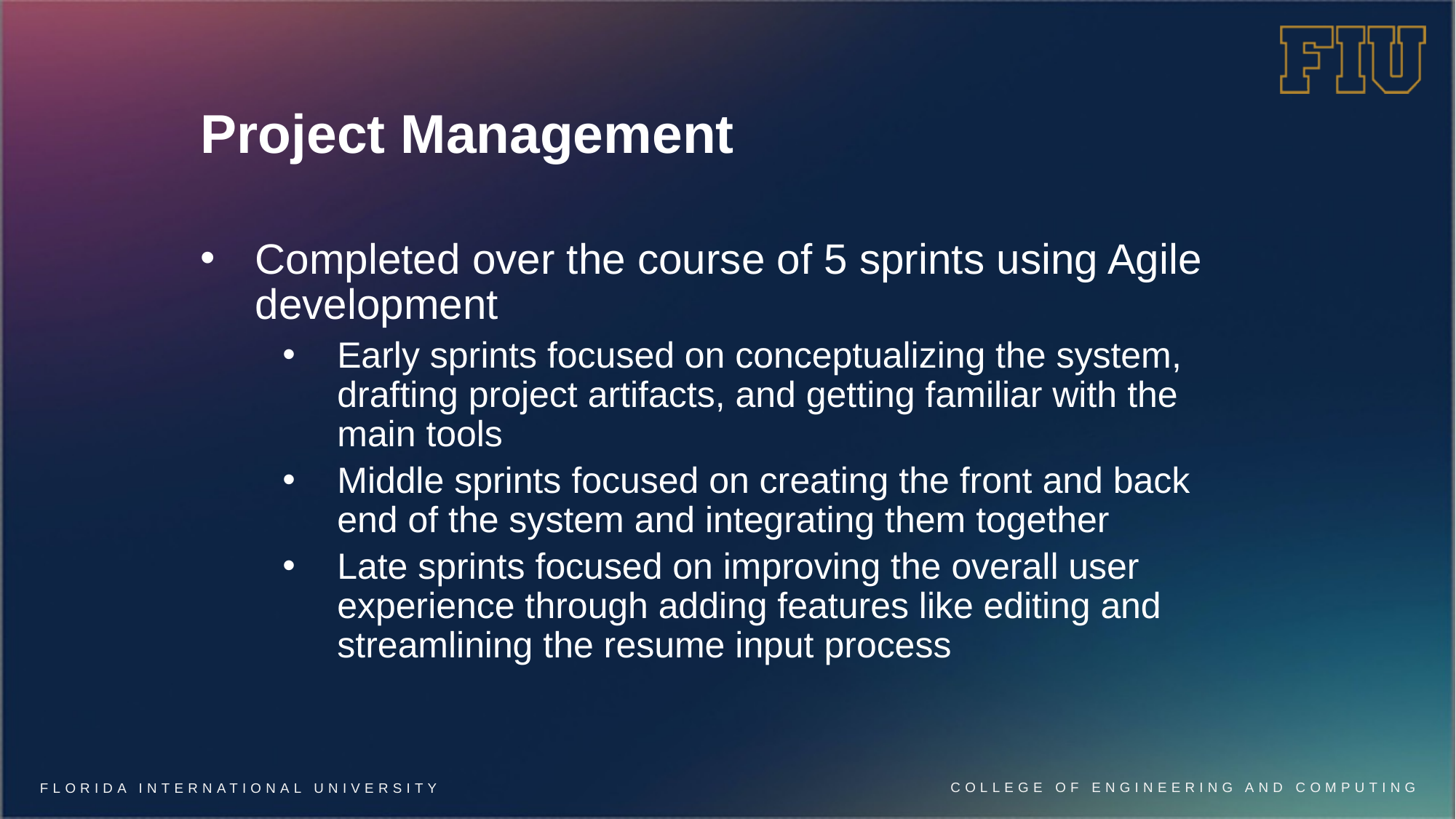

# Project Management
Completed over the course of 5 sprints using Agile development
Early sprints focused on conceptualizing the system, drafting project artifacts, and getting familiar with the main tools
Middle sprints focused on creating the front and back end of the system and integrating them together
Late sprints focused on improving the overall user experience through adding features like editing and streamlining the resume input process